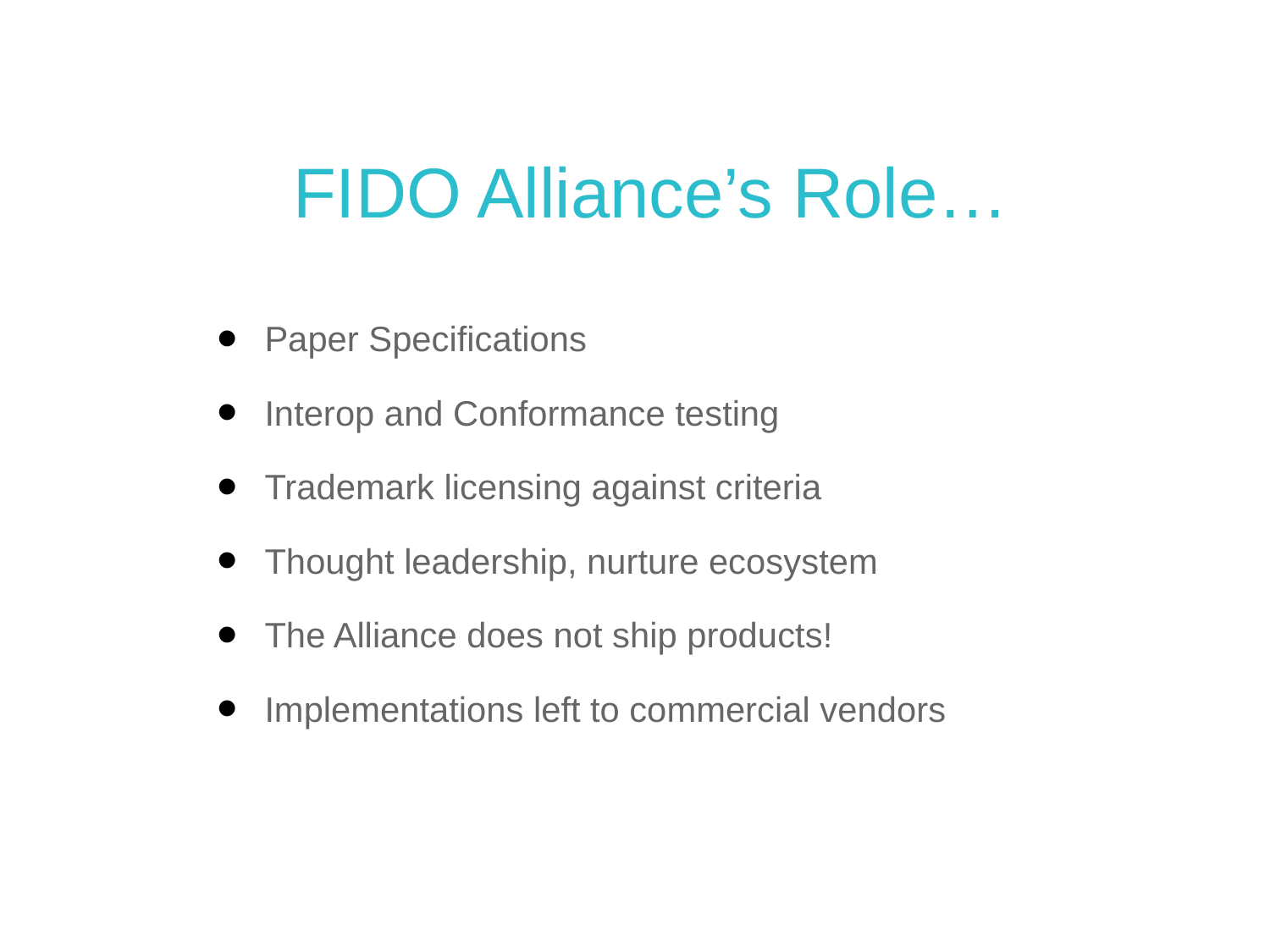

# FIDO Alliance’s Role…
Paper Specifications
Interop and Conformance testing
Trademark licensing against criteria
Thought leadership, nurture ecosystem
The Alliance does not ship products!
Implementations left to commercial vendors